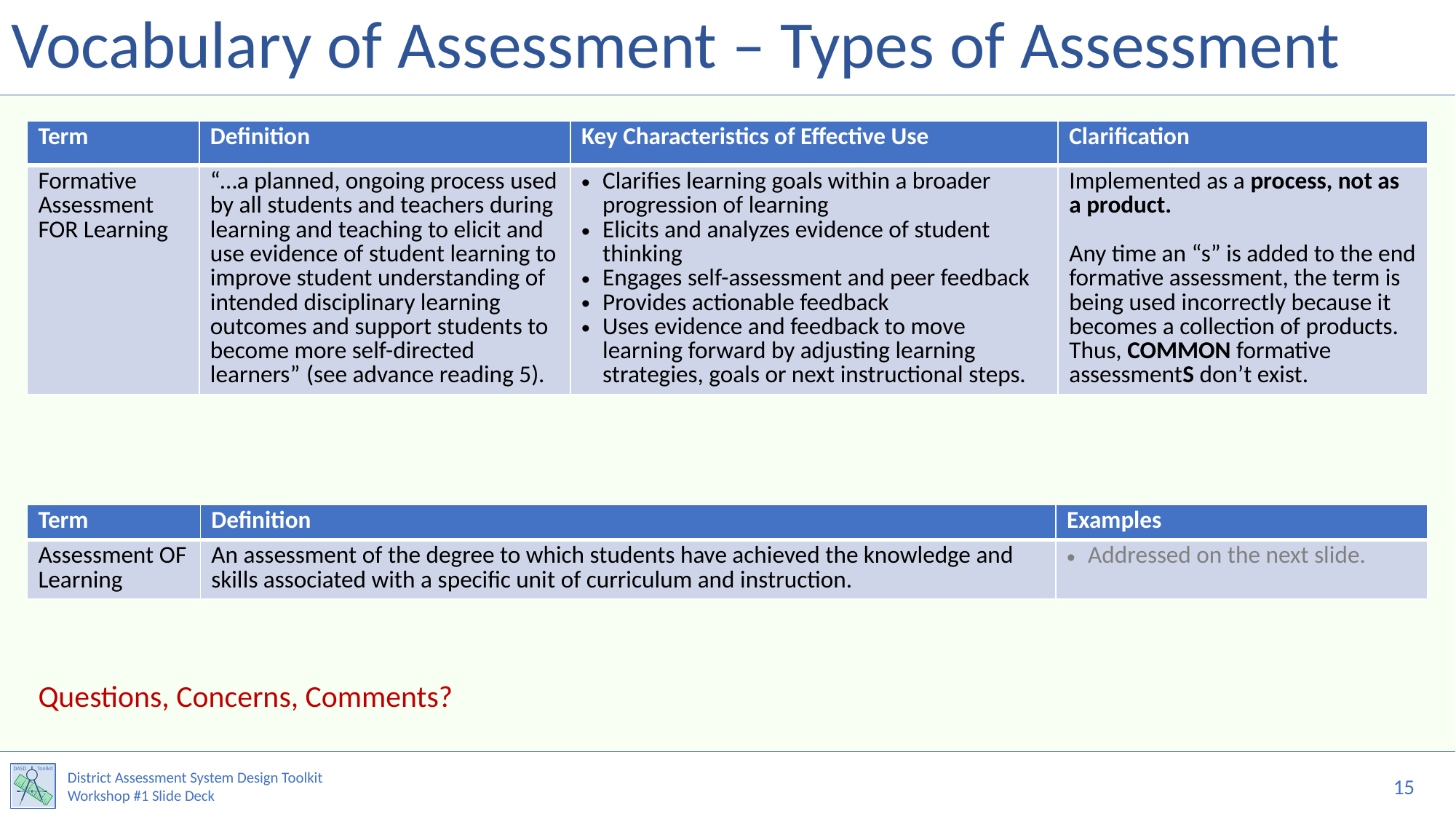

# Vocabulary of Assessment – Types of Assessment
| Term | Definition | Key Characteristics of Effective Use | Clarification |
| --- | --- | --- | --- |
| Formative Assessment FOR Learning | “…a planned, ongoing process used by all students and teachers during learning and teaching to elicit and use evidence of student learning to improve student understanding of intended disciplinary learning outcomes and support students to become more self-directed learners” (see advance reading 5). | Clarifies learning goals within a broader progression of learning Elicits and analyzes evidence of student thinking Engages self-assessment and peer feedback Provides actionable feedback Uses evidence and feedback to move learning forward by adjusting learning strategies, goals or next instructional steps. | Implemented as a process, not as a product. Any time an “s” is added to the end formative assessment, the term is being used incorrectly because it becomes a collection of products. Thus, COMMON formative assessmentS don’t exist. |
| Term | Definition | Examples |
| --- | --- | --- |
| Assessment OF Learning | An assessment of the degree to which students have achieved the knowledge and skills associated with a specific unit of curriculum and instruction. | Addressed on the next slide. |
Questions, Concerns, Comments?